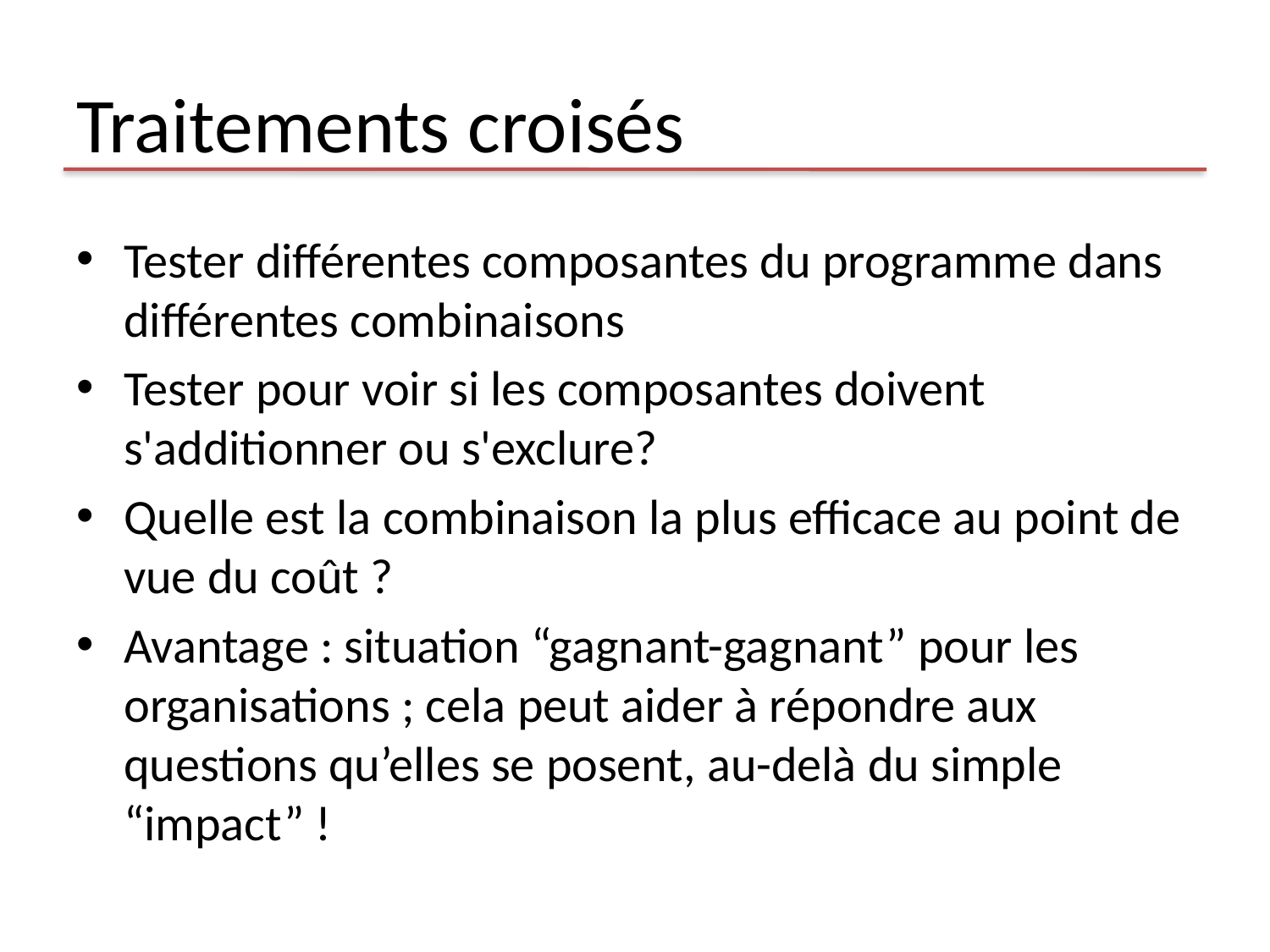

# Traitements croisés
Tester différentes composantes du programme dans différentes combinaisons
Tester pour voir si les composantes doivent s'additionner ou s'exclure?
Quelle est la combinaison la plus efficace au point de vue du coût ?
Avantage : situation “gagnant-gagnant” pour les organisations ; cela peut aider à répondre aux questions qu’elles se posent, au-delà du simple “impact” !